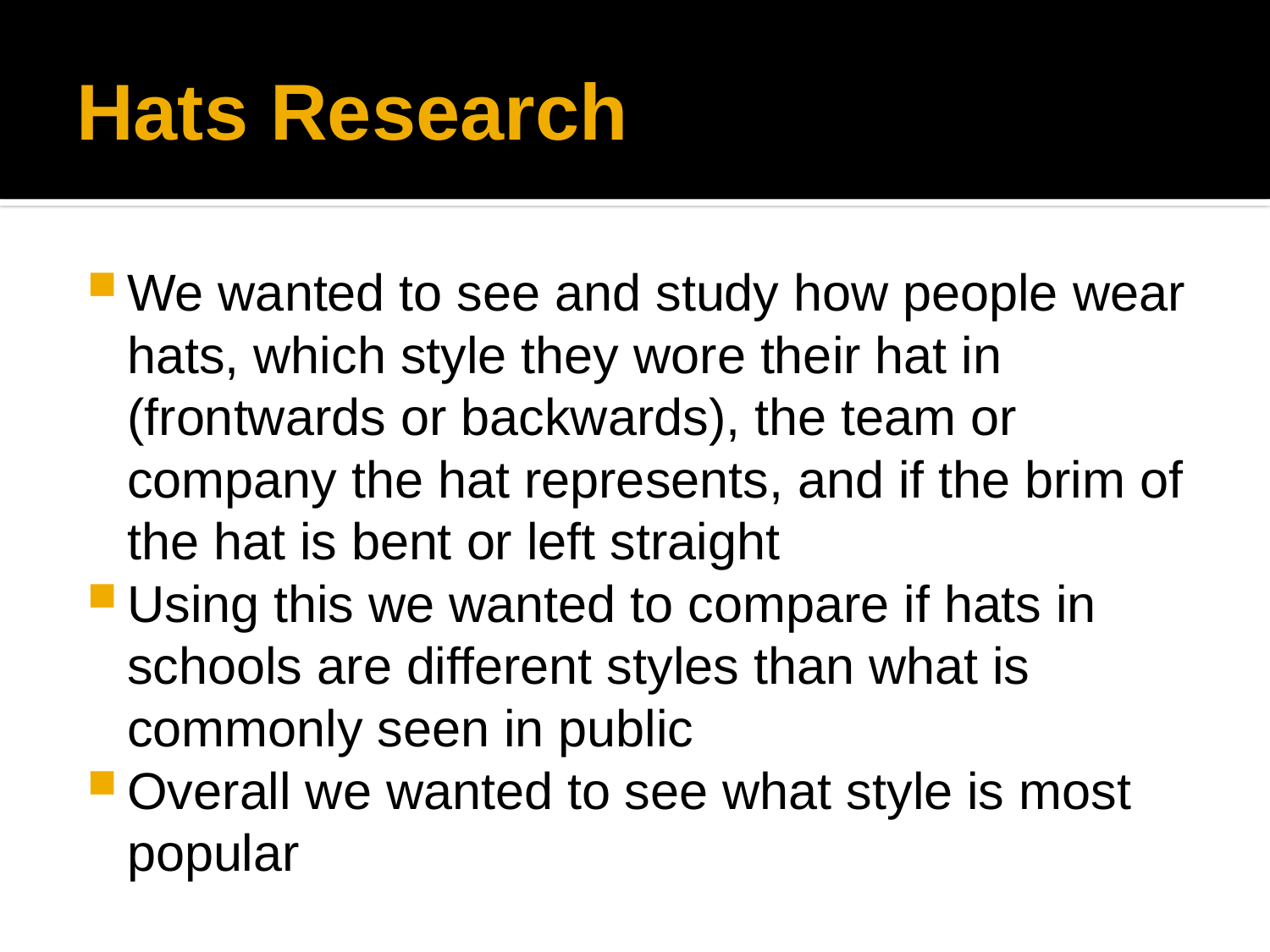

# Hats Research
We wanted to see and study how people wear hats, which style they wore their hat in (frontwards or backwards), the team or company the hat represents, and if the brim of the hat is bent or left straight
Using this we wanted to compare if hats in schools are different styles than what is commonly seen in public
Overall we wanted to see what style is most popular